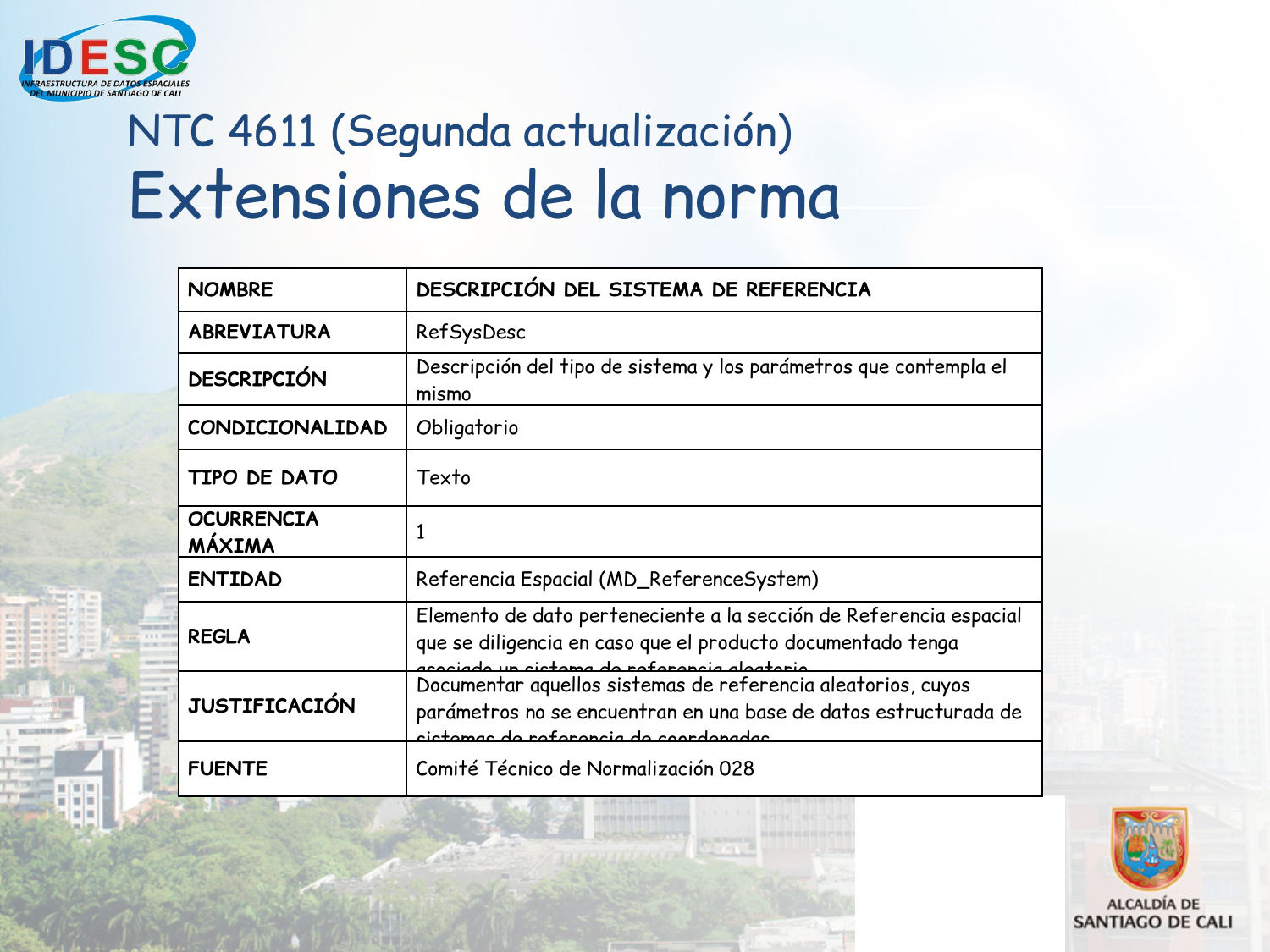

NTC 4611 (Segunda actualización)
Extensiones de la norma
| NOMBRE | DESCRIPCIÓN DEL SISTEMA DE REFERENCIA |
| --- | --- |
| ABREVIATURA | RefSysDesc |
| DESCRIPCIÓN | Descripción del tipo de sistema y los parámetros que contempla el mismo |
| CONDICIONALIDAD | Obligatorio |
| TIPO DE DATO | Texto |
| OCURRENCIA MÁXIMA | 1 |
| ENTIDAD | Referencia Espacial (MD\_ReferenceSystem) |
| REGLA | Elemento de dato perteneciente a la sección de Referencia espacial que se diligencia en caso que el producto documentado tenga asociado un sistema de referencia aleatorio. |
| JUSTIFICACIÓN | Documentar aquellos sistemas de referencia aleatorios, cuyos parámetros no se encuentran en una base de datos estructurada de sistemas de referencia de coordenadas. |
| FUENTE | Comité Técnico de Normalización 028 |